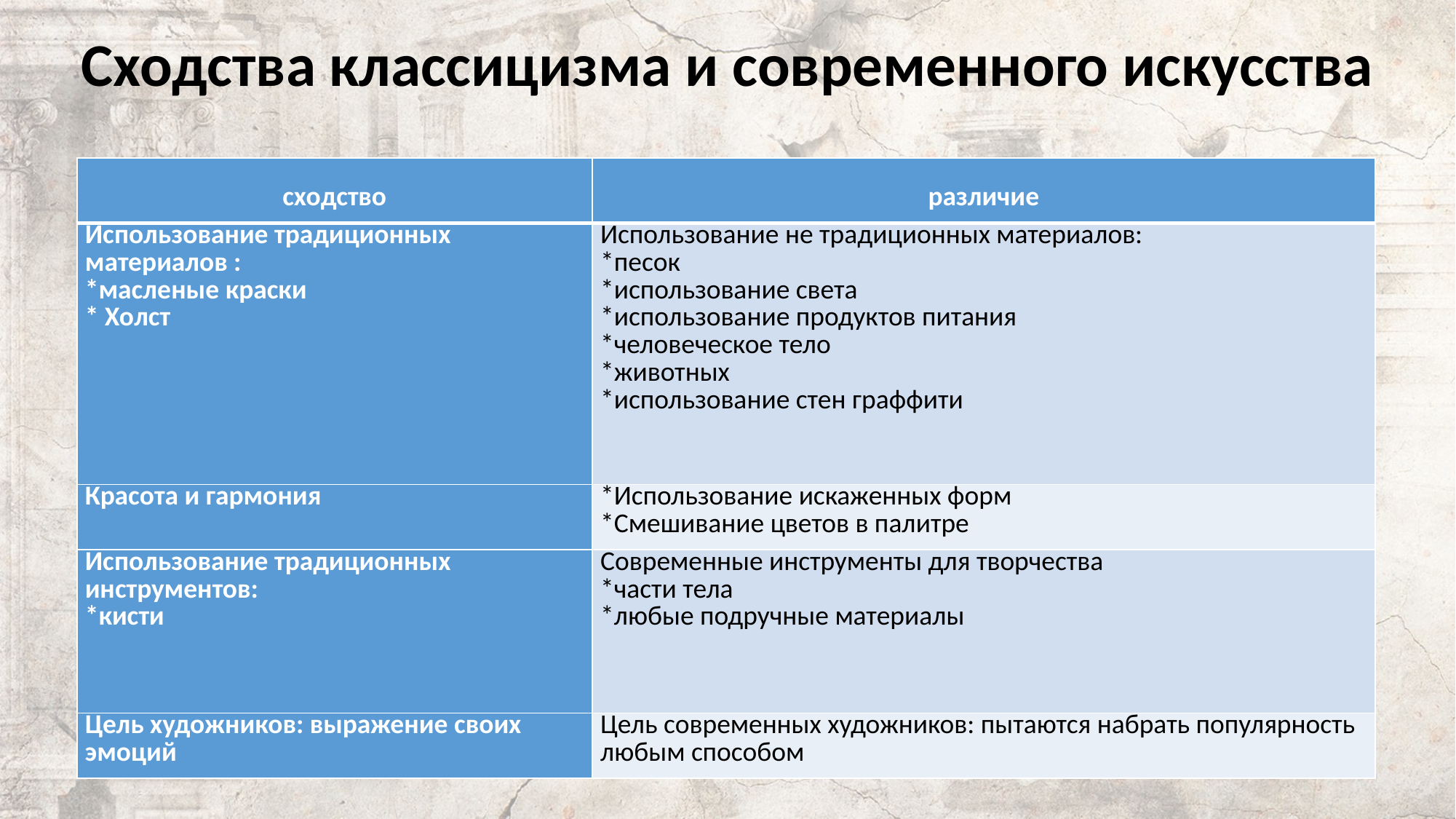

# Сходства классицизма и современного искусства

| сходство | различие |
| --- | --- |
| Использование традиционных материалов : \*масленые краски \* Холст | Использование не традиционных материалов: \*песок \*использование света \*использование продуктов питания \*человеческое тело \*животных \*использование стен граффити |
| Красота и гармония | \*Использование искаженных форм \*Смешивание цветов в палитре |
| Использование традиционных инструментов: \*кисти | Современные инструменты для творчества \*части тела \*любые подручные материалы |
| Цель художников: выражение своих эмоций | Цель современных художников: пытаются набрать популярность любым способом |